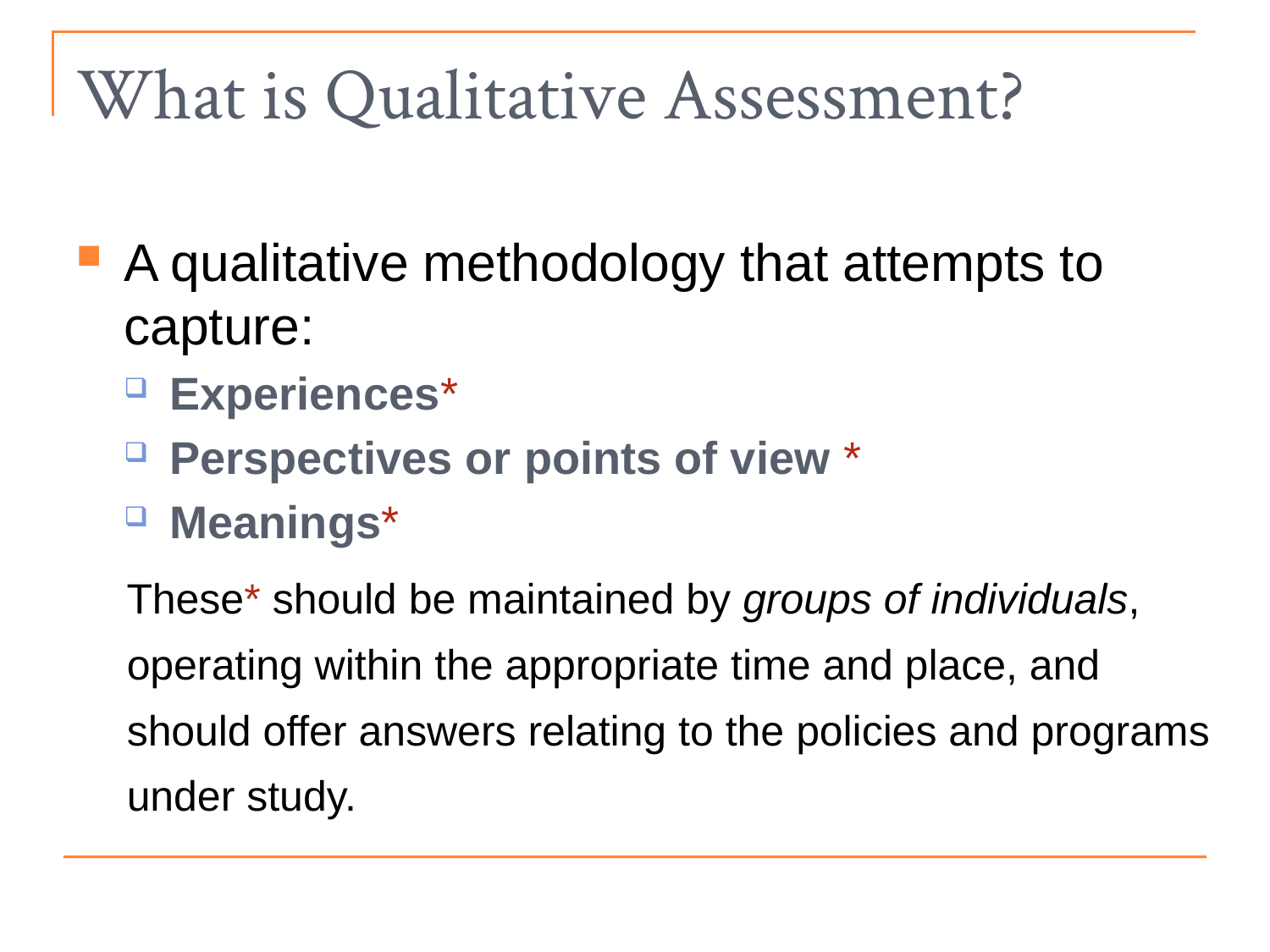

# What is Qualitative Assessment?
A qualitative methodology that attempts to capture:
Experiences*
Perspectives or points of view *
Meanings*
These* should be maintained by groups of individuals, operating within the appropriate time and place, and should offer answers relating to the policies and programs under study.